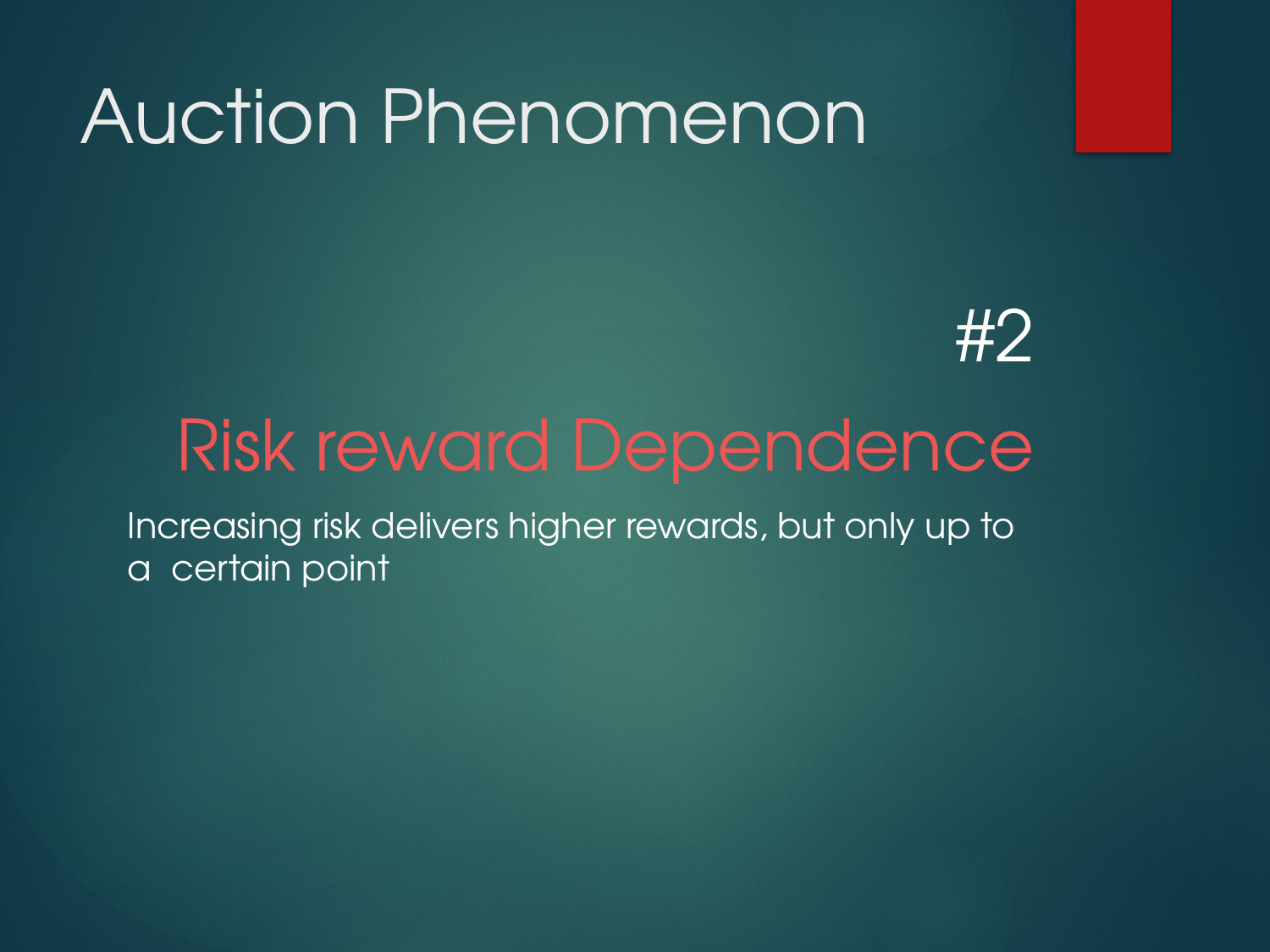

# Auction Phenomenon
#2
Risk reward Dependence
Increasing risk delivers higher rewards, but only up to a  certain point